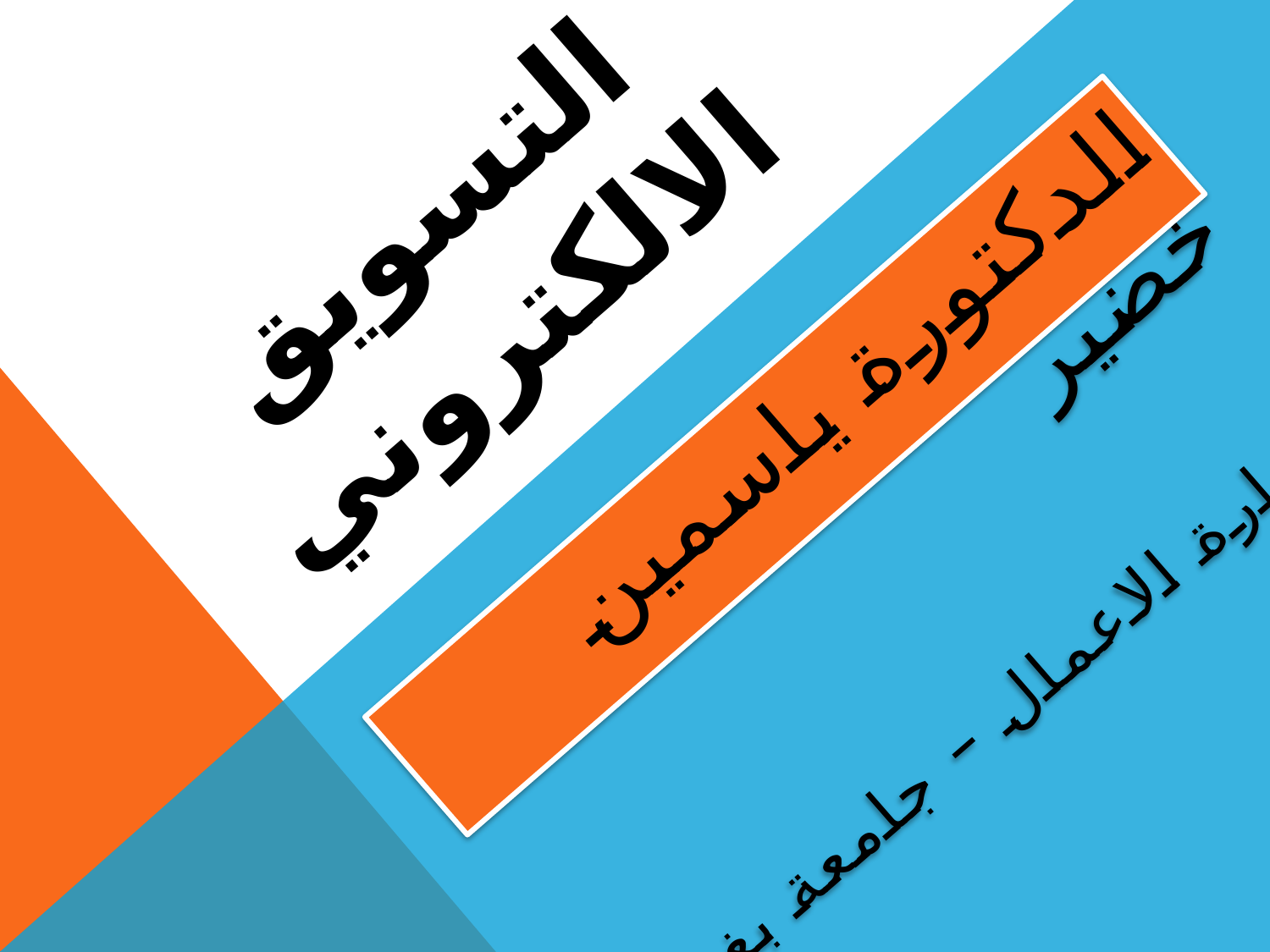

# التسويق الالكتروني
الدكتورة ياسمين خضير

   ادارة الاعمال – جامعة بغداد